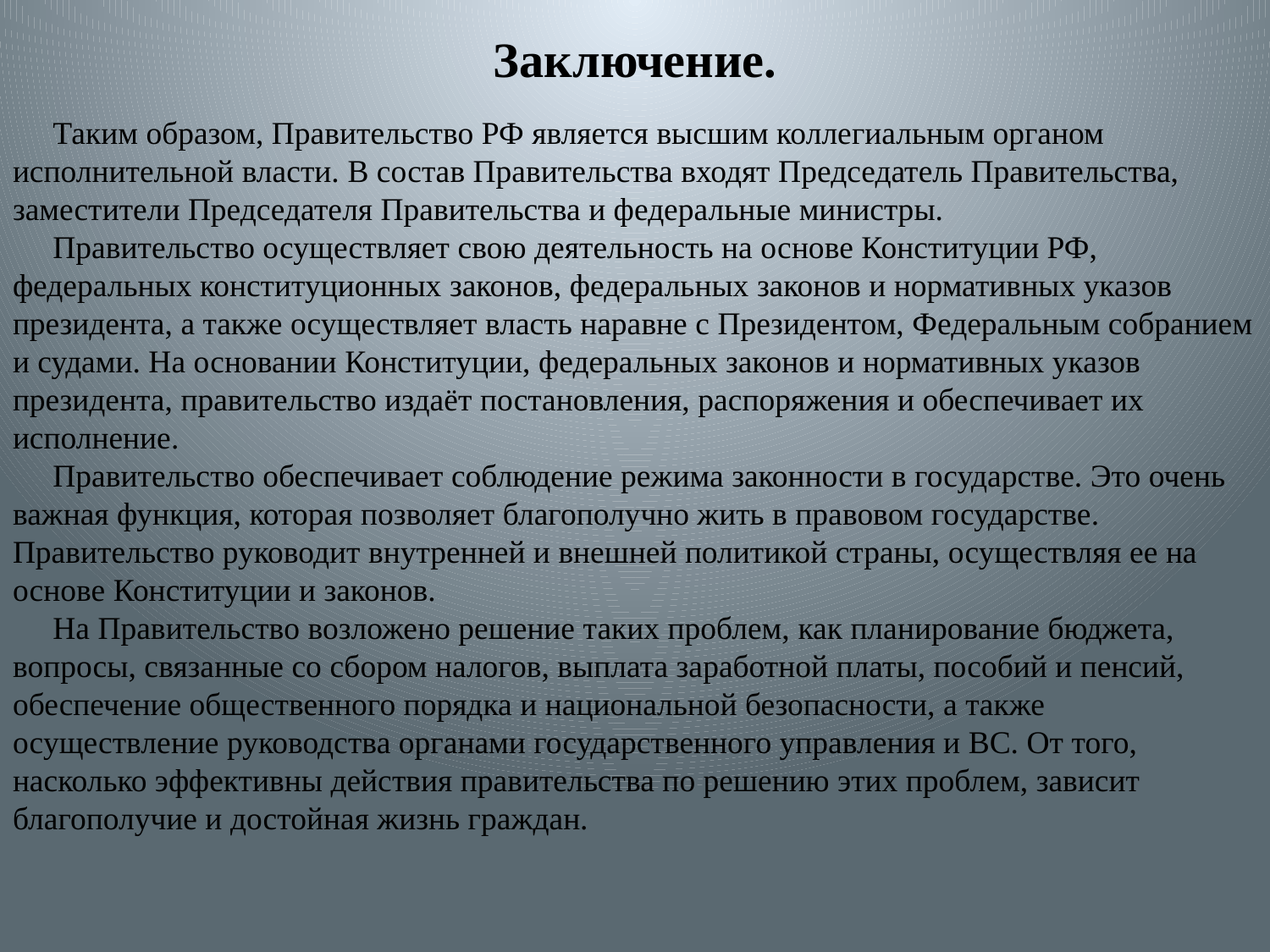

# Заключение.
     Таким образом, Правительство РФ является высшим коллегиальным органом исполнительной власти. В состав Правительства входят Председатель Правительства, заместители Председателя Правительства и федеральные министры.
     Правительство осуществляет свою деятельность на основе Конституции РФ, федеральных конституционных законов, федеральных законов и нормативных указов президента, а также осуществляет власть наравне с Президентом, Федеральным собранием и судами. На основании Конституции, федеральных законов и нормативных указов президента, правительство издаёт постановления, распоряжения и обеспечивает их исполнение.
     Правительство обеспечивает соблюдение режима законности в государстве. Это очень важная функция, которая позволяет благополучно жить в правовом государстве. Правительство руководит внутренней и внешней политикой страны, осуществляя ее на основе Конституции и законов.
     На Правительство возложено решение таких проблем, как планирование бюджета, вопросы, связанные со сбором налогов, выплата заработной платы, пособий и пенсий, обеспечение общественного порядка и национальной безопасности, а также осуществление руководства органами государственного управления и ВС. От того, насколько эффективны действия правительства по решению этих проблем, зависит благополучие и достойная жизнь граждан.